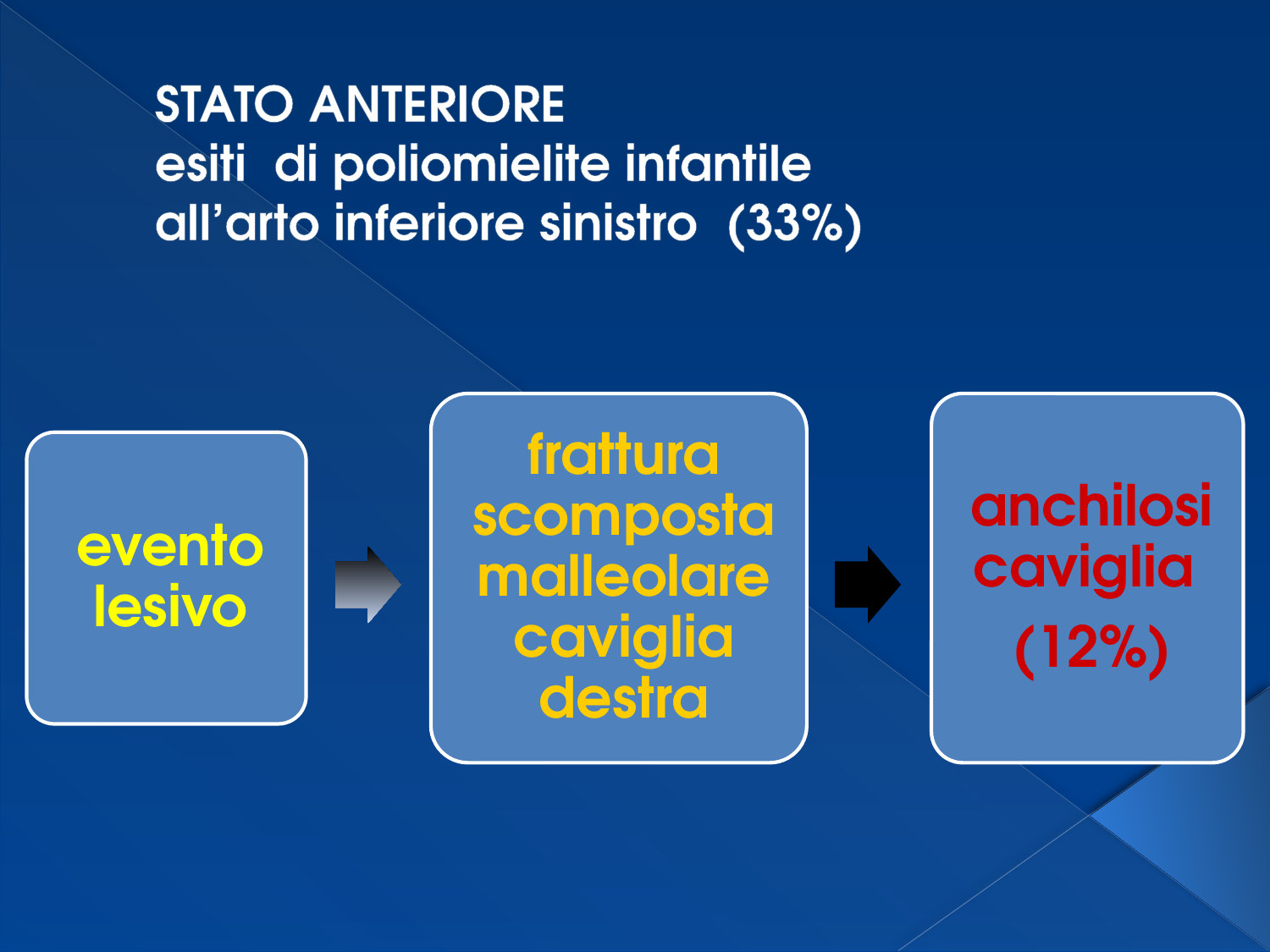

# STATO ANTERIORE esiti  di poliomielite infantile all’arto inferiore sinistro  (33%)
evento lesivo

frattura scomposta malleolare caviglia destra

anchilosi caviglia
(12%)